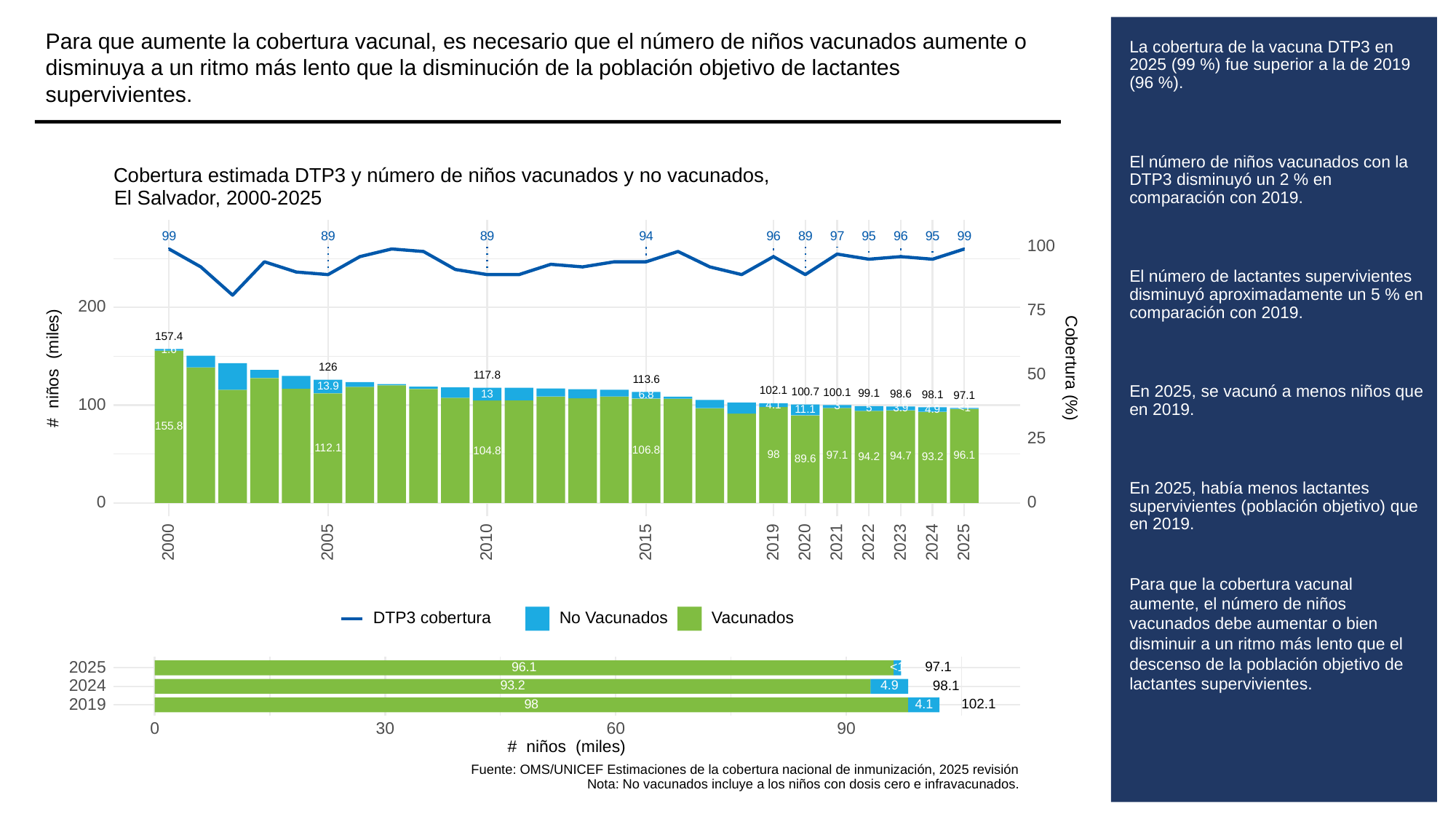

Para que aumente la cobertura vacunal, es necesario que el número de niños vacunados aumente o disminuya a un ritmo más lento que la disminución de la población objetivo de lactantes supervivientes.
# La cobertura de la vacuna DTP3 en 2025 (99 %) fue superior a la de 2019 (96 %).

El número de niños vacunados con la DTP3 disminuyó un 2 % en comparación con 2019.

El número de lactantes supervivientes disminuyó aproximadamente un 5 % en comparación con 2019.

En 2025, se vacunó a menos niños que en 2019.

En 2025, había menos lactantes supervivientes (población objetivo) que en 2019.

Para que la cobertura vacunal aumente, el número de niños vacunados debe aumentar o bien disminuir a un ritmo más lento que el descenso de la población objetivo de lactantes supervivientes.

Cobertura estimada DTP3 y número de niños vacunados y no vacunados,
El Salvador, 2000-2025

99
89
89
94
96
89
97
95
96
95
99
100

200
75

157.4
1.6

#  niños  (miles)
Cobertura (%)

126

50

117.8
113.6

13.9

102.1

100.7

100.1

99.1
13
98.6
98.1
6.8
97.1

100

4.1
3

3.9
5
<1

4.9
11.1

155.8
25
112.1
106.8
104.8
98
97.1
96.1
94.7
94.2
93.2

89.6
0
0

2023
2000
2005
2010
2015
2019
2020
2021
2022
2024
2025

DTP3 cobertura
No Vacunados
Vacunados

2025
97.1
96.1
<1

2024
98.1
93.2
4.9

2019
102.1
98
4.1

30
0
60
90
#  niños  (miles)
Fuente: OMS/UNICEF Estimaciones de la cobertura nacional de inmunización, 2025 revisión
Nota: No vacunados incluye a los niños con dosis cero e infravacunados.